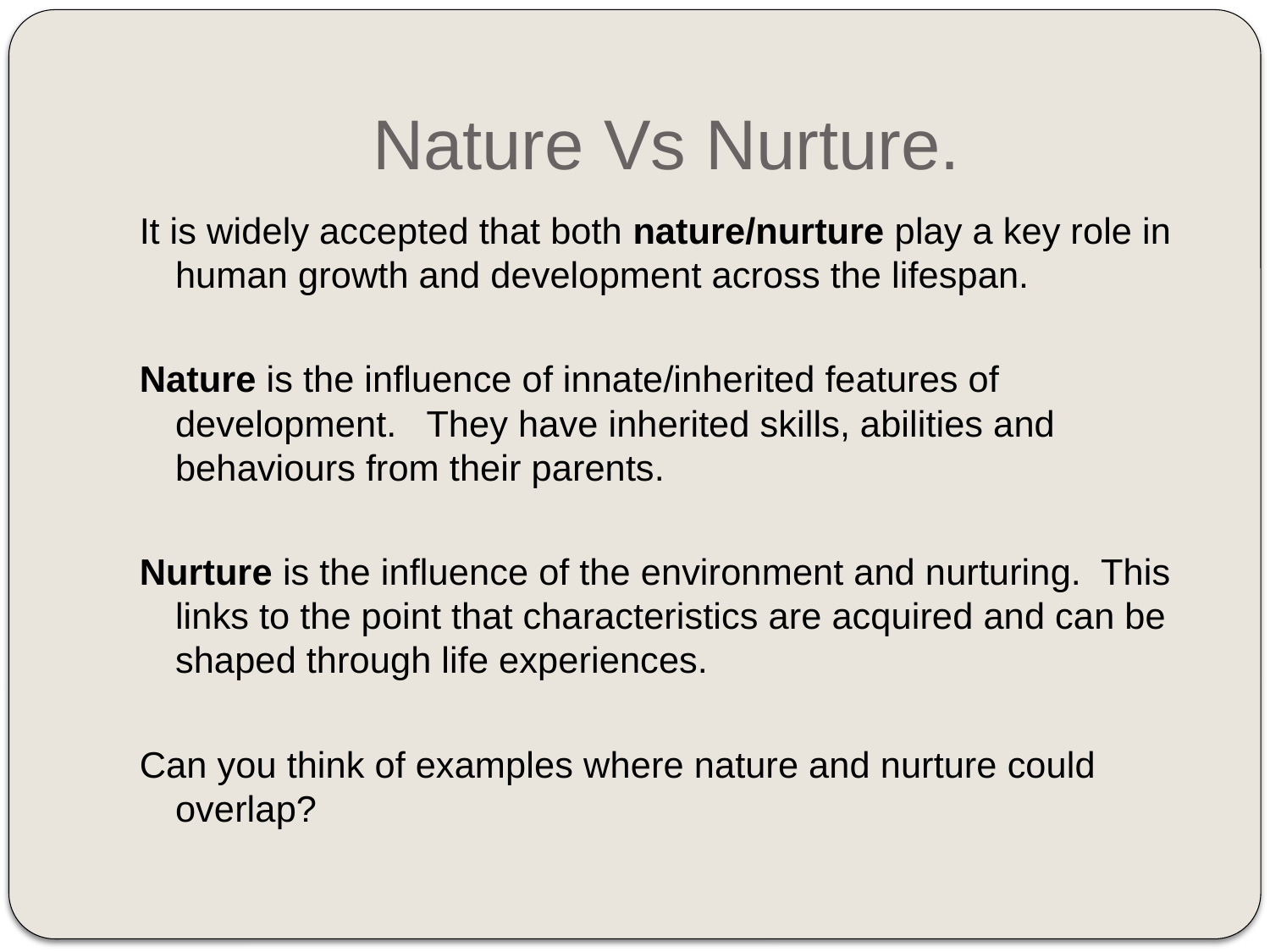

# Nature Vs Nurture.
It is widely accepted that both nature/nurture play a key role in human growth and development across the lifespan.

Nature is the influence of innate/inherited features of development.   They have inherited skills, abilities and behaviours from their parents.

Nurture is the influence of the environment and nurturing.  This links to the point that characteristics are acquired and can be shaped through life experiences.

Can you think of examples where nature and nurture could overlap?